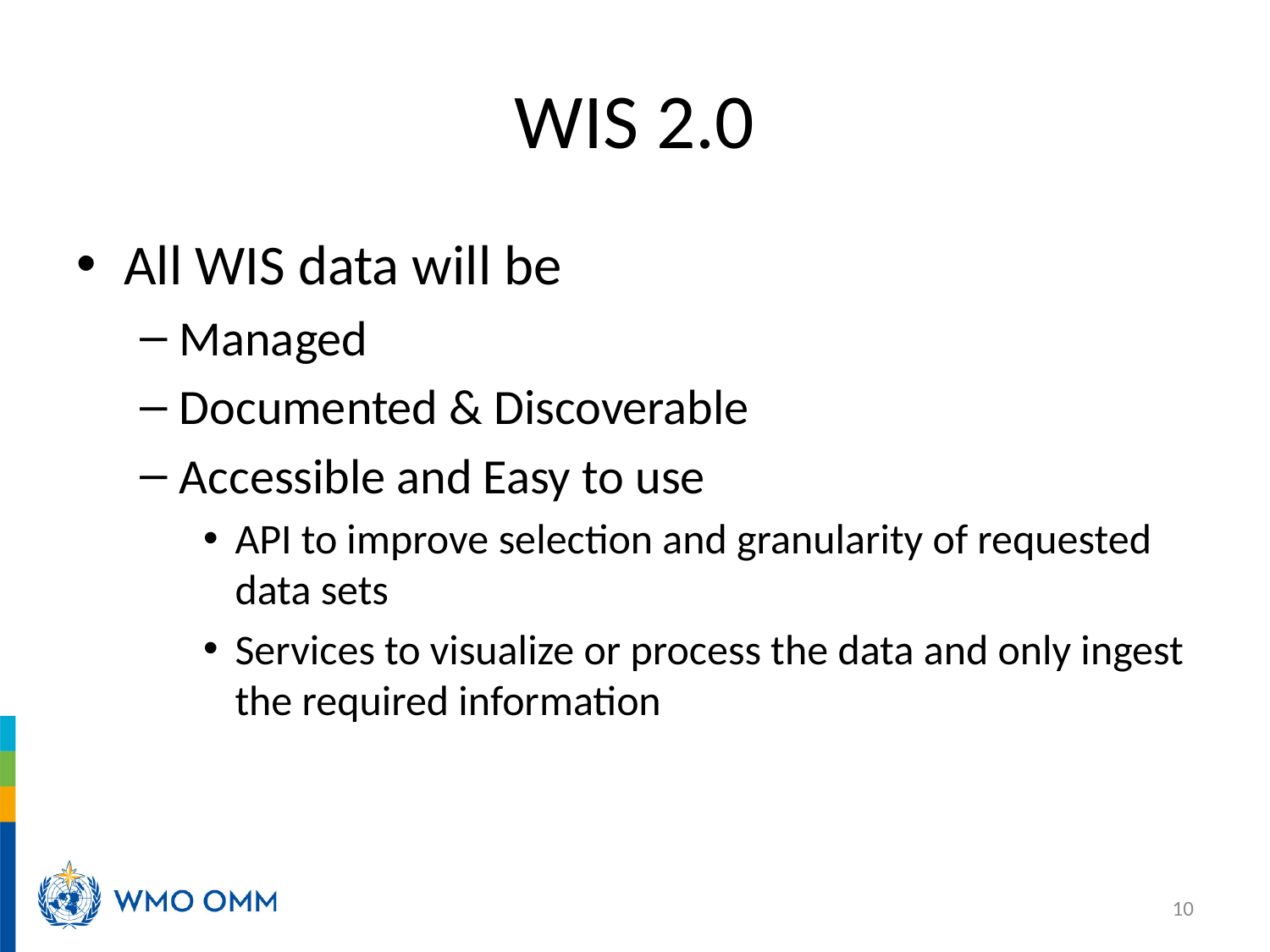

# WIS 2.0
All WIS data will be
Managed
Documented & Discoverable
Accessible and Easy to use
API to improve selection and granularity of requested data sets
Services to visualize or process the data and only ingest the required information
10